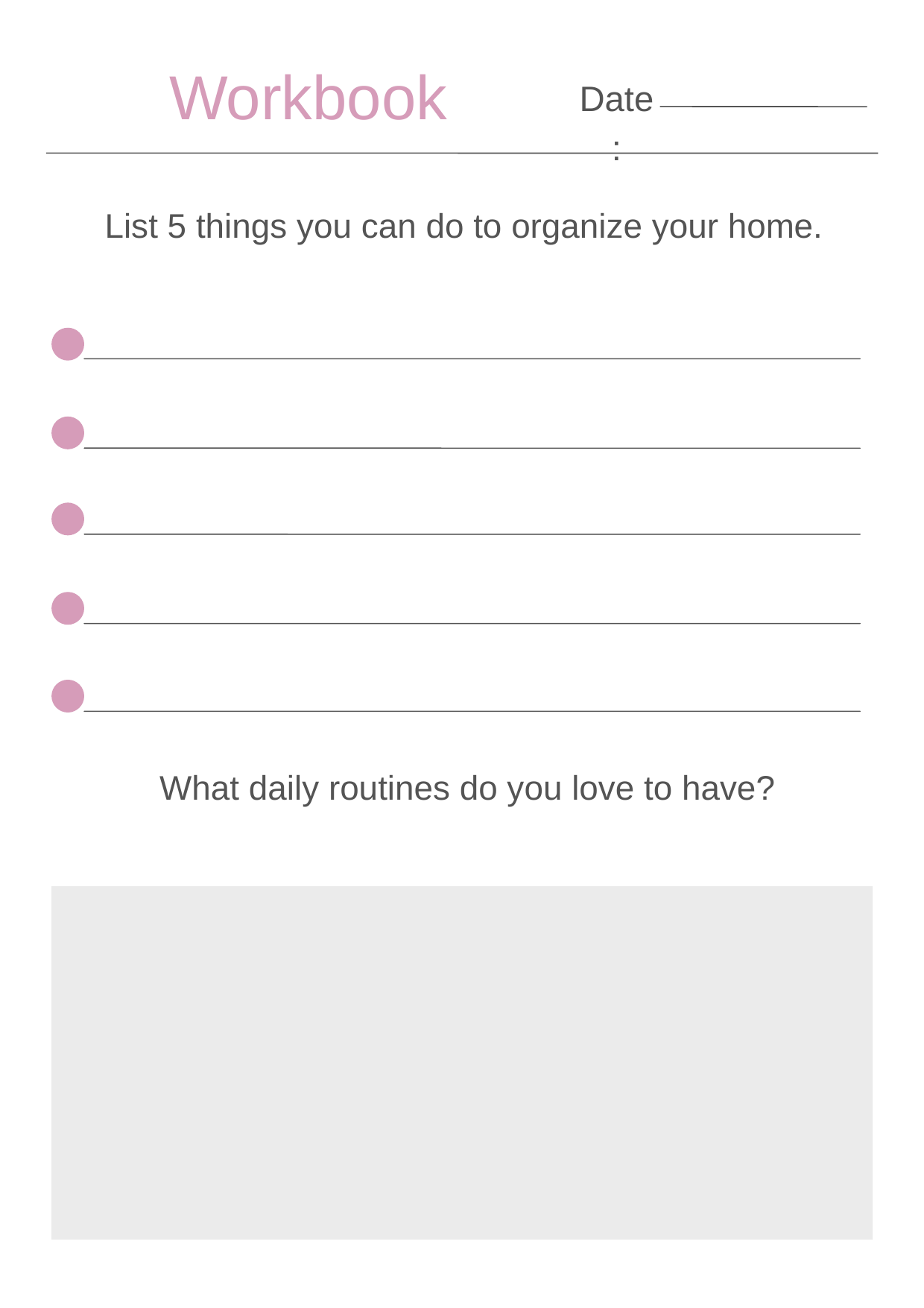

Workbook
Date:

List 5 things you can do to organize your home.

What daily routines do you love to have?